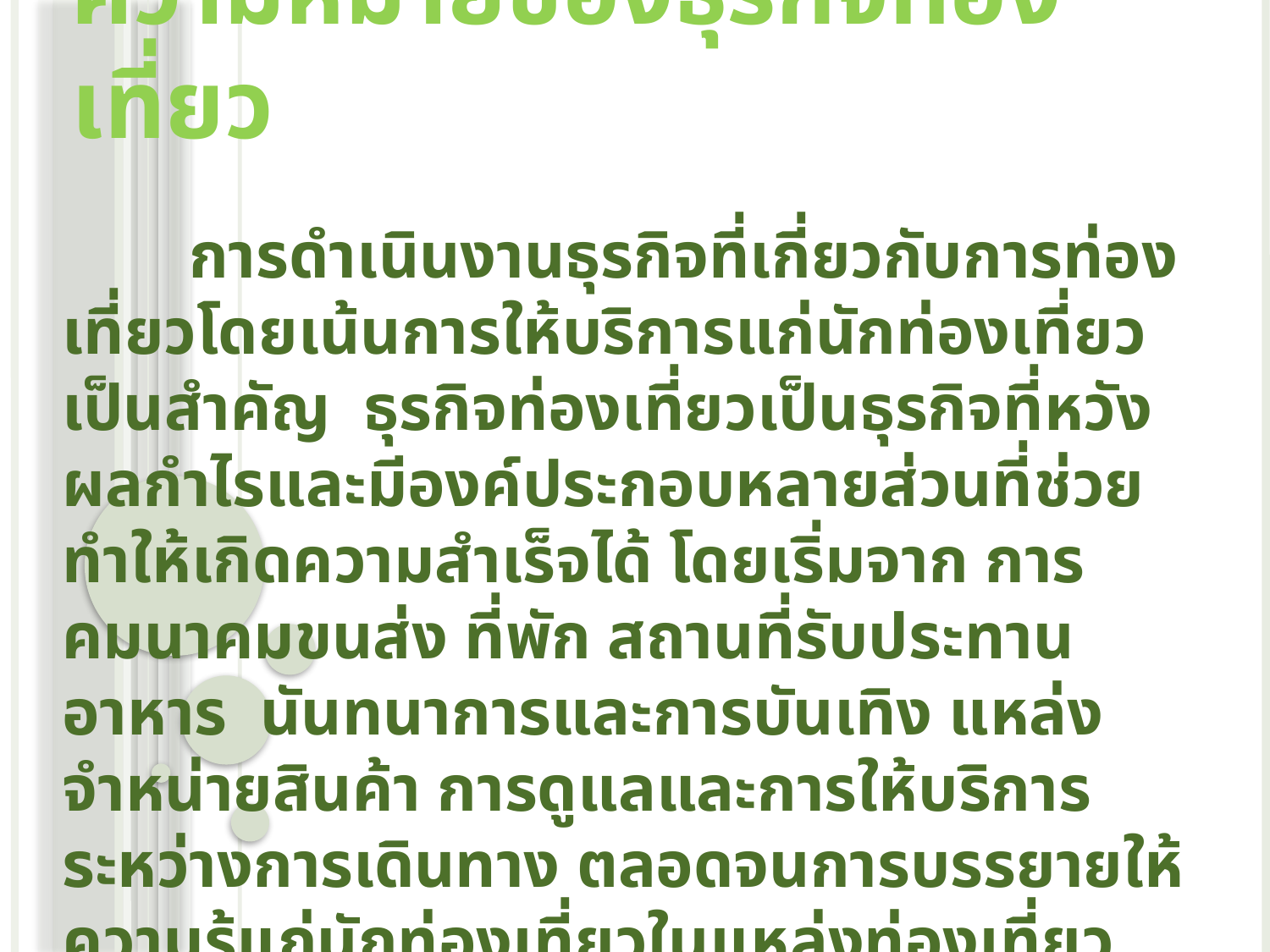

# ความหมายของธุรกิจท่องเที่ยว
	การดำเนินงานธุรกิจที่เกี่ยวกับการท่องเที่ยวโดยเน้นการให้บริการแก่นักท่องเที่ยวเป็นสำคัญ  ธุรกิจท่องเที่ยวเป็นธุรกิจที่หวังผลกำไรและมีองค์ประกอบหลายส่วนที่ช่วยทำให้เกิดความสำเร็จได้ โดยเริ่มจาก การคมนาคมขนส่ง ที่พัก สถานที่รับประทานอาหาร  นันทนาการและการบันเทิง แหล่งจำหน่ายสินค้า การดูแลและการให้บริการระหว่างการเดินทาง ตลอดจนการบรรยายให้ความรู้แก่นักท่องเที่ยวในแหล่งท่องเที่ยวตลอดการเดินทาง